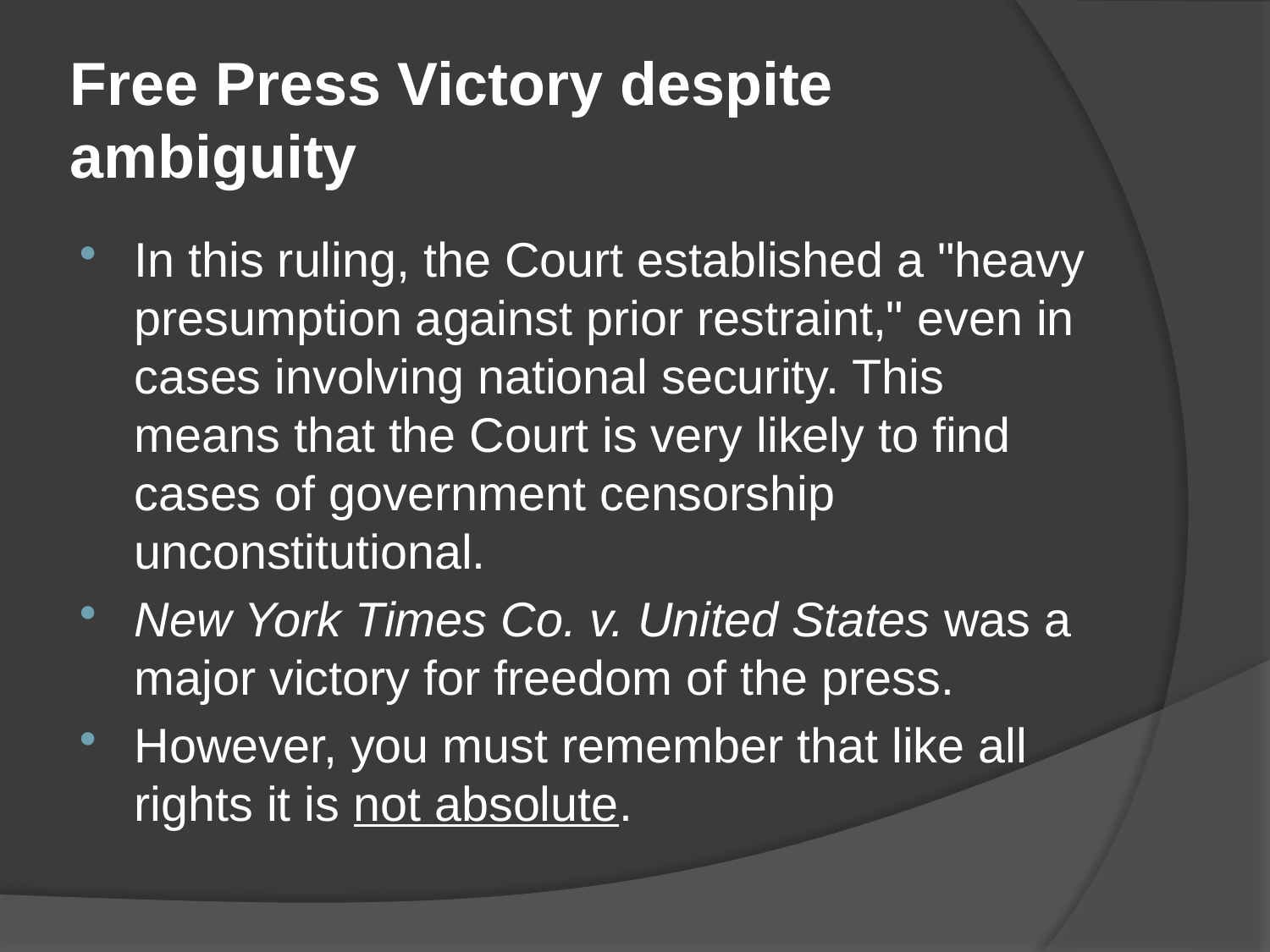

# Free Press Victory despite ambiguity
In this ruling, the Court established a "heavy presumption against prior restraint," even in cases involving national security. This means that the Court is very likely to find cases of government censorship unconstitutional.
New York Times Co. v. United States was a major victory for freedom of the press.
However, you must remember that like all rights it is not absolute.